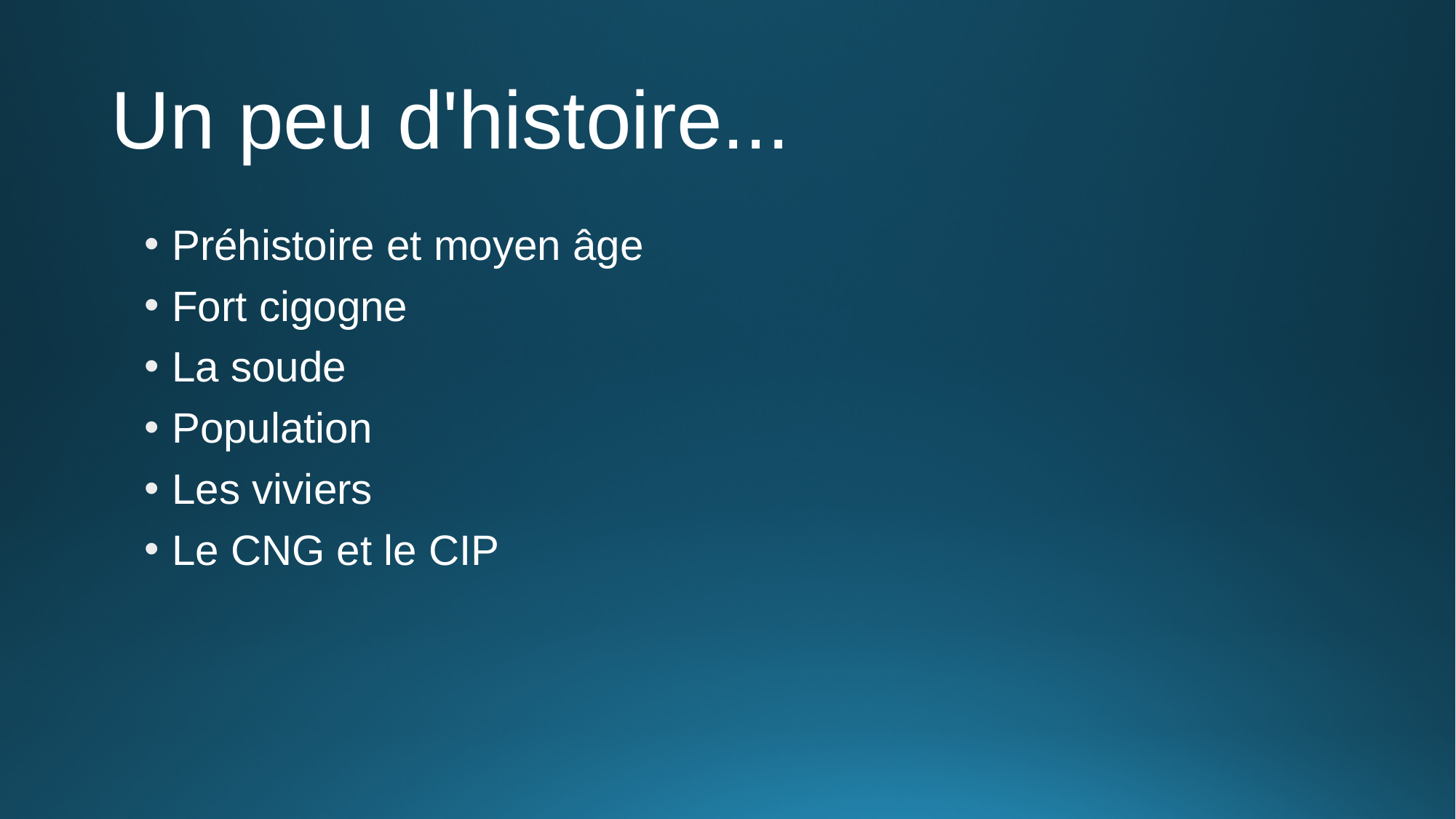

# Un peu d'histoire...
Préhistoire et moyen âge
Fort cigogne
La soude
Population
Les viviers
Le CNG et le CIP